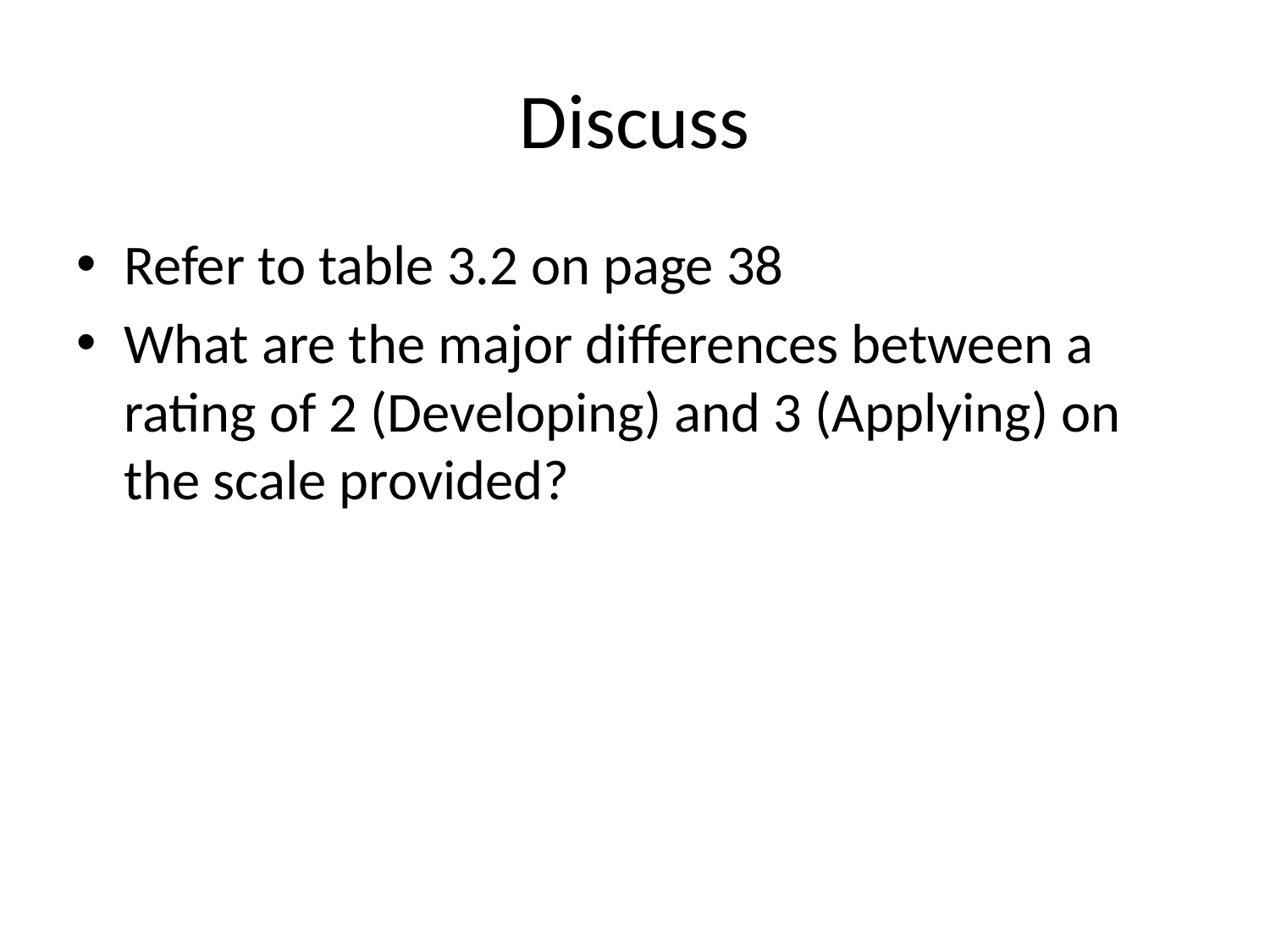

# Discuss
Refer to table 3.2 on page 38
What are the major differences between a rating of 2 (Developing) and 3 (Applying) on the scale provided?